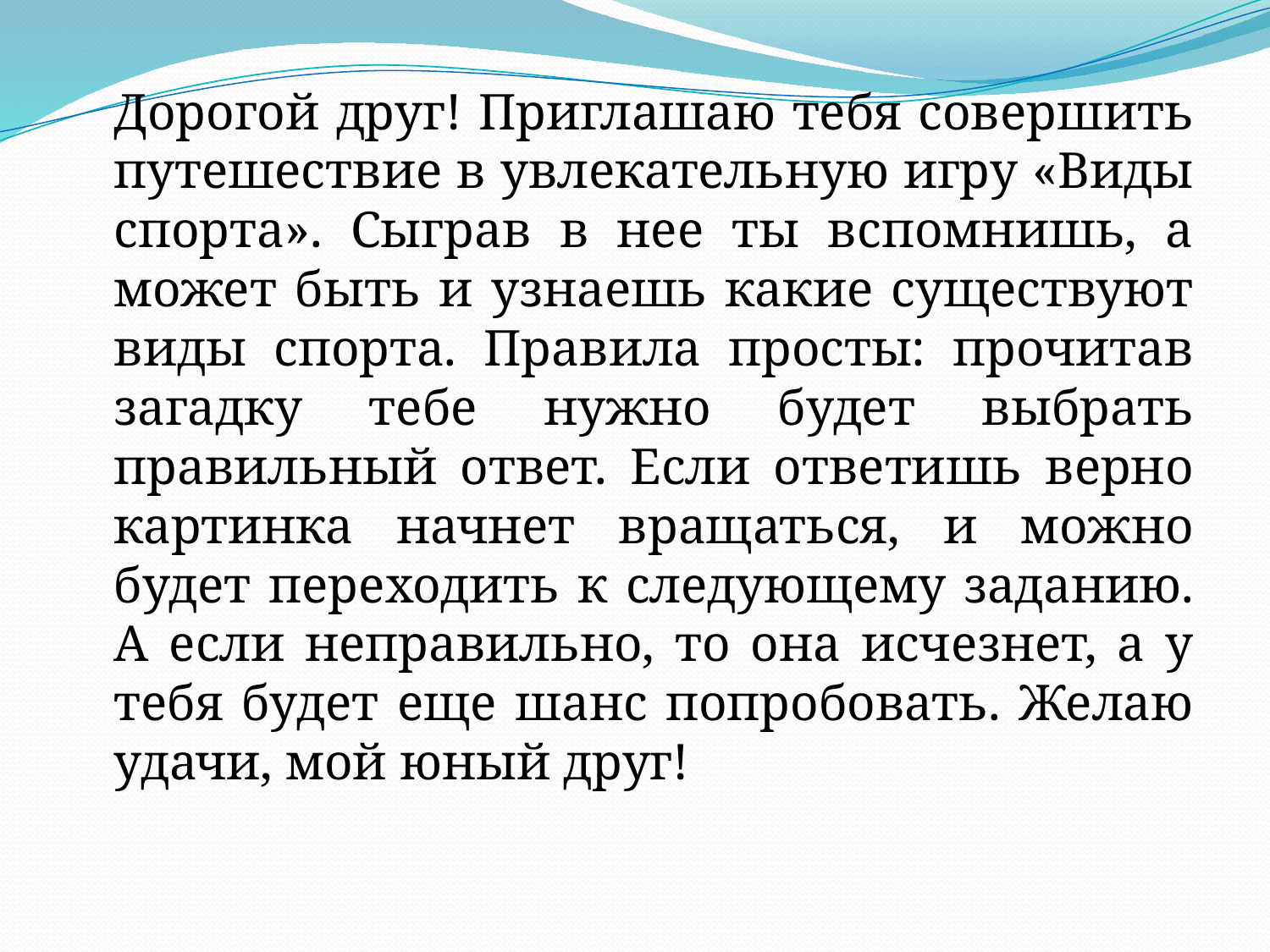

Дорогой друг! Приглашаю тебя совершить путешествие в увлекательную игру «Виды спорта». Сыграв в нее ты вспомнишь, а может быть и узнаешь какие существуют виды спорта. Правила просты: прочитав загадку тебе нужно будет выбрать правильный ответ. Если ответишь верно картинка начнет вращаться, и можно будет переходить к следующему заданию. А если неправильно, то она исчезнет, а у тебя будет еще шанс попробовать. Желаю удачи, мой юный друг!
#